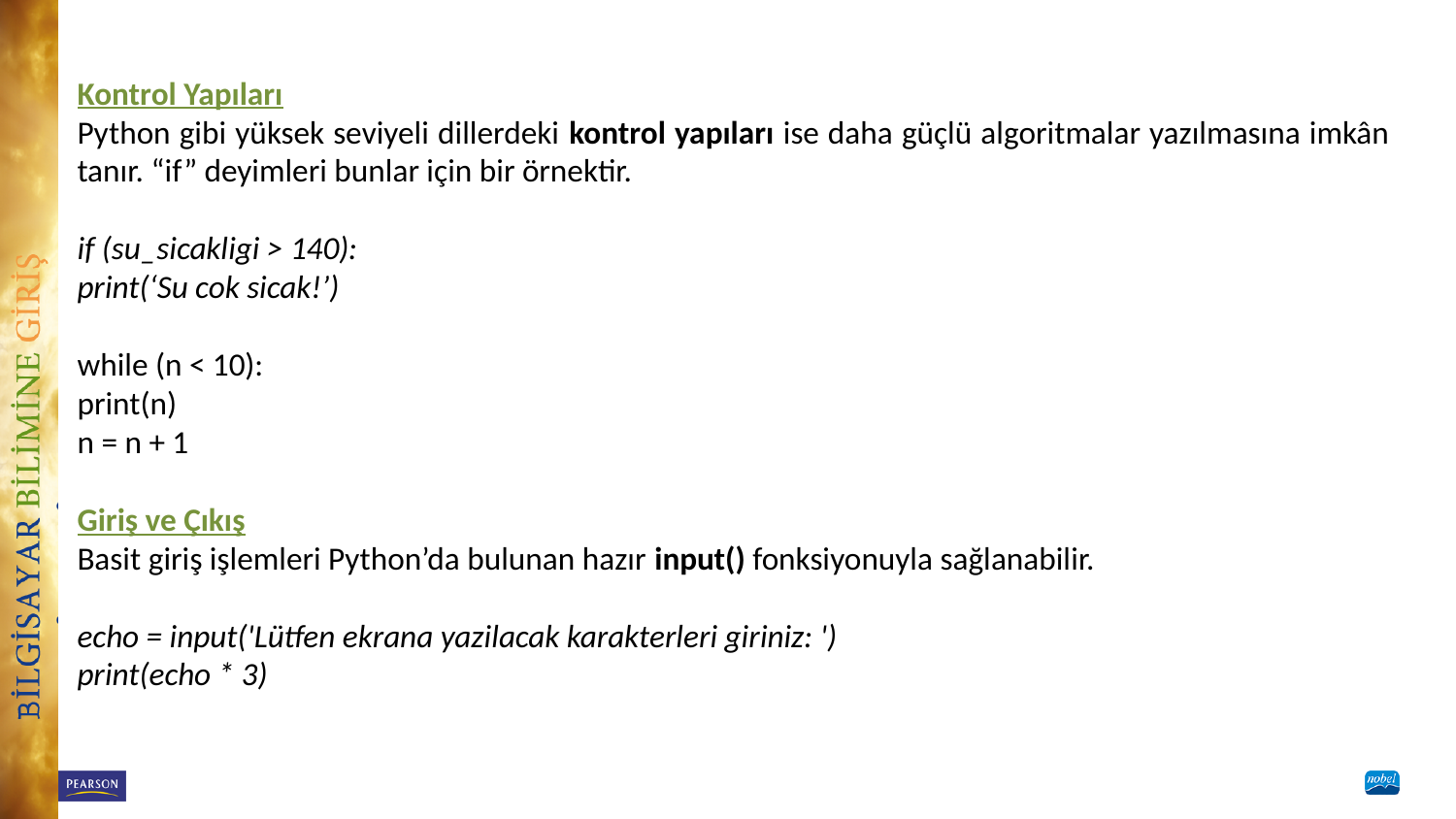

Kontrol Yapıları
Python gibi yüksek seviyeli dillerdeki kontrol yapıları ise daha güçlü algoritmalar yazılmasına imkân tanır. “if” deyimleri bunlar için bir örnektir.

if (su_sicakligi > 140):
print(‘Su cok sicak!’)

while (n < 10):
print(n)
n = n + 1

Giriş ve Çıkış
Basit giriş işlemleri Python’da bulunan hazır input() fonksiyonuyla sağlanabilir.

echo = input('Lütfen ekrana yazilacak karakterleri giriniz: ')
print(echo * 3)